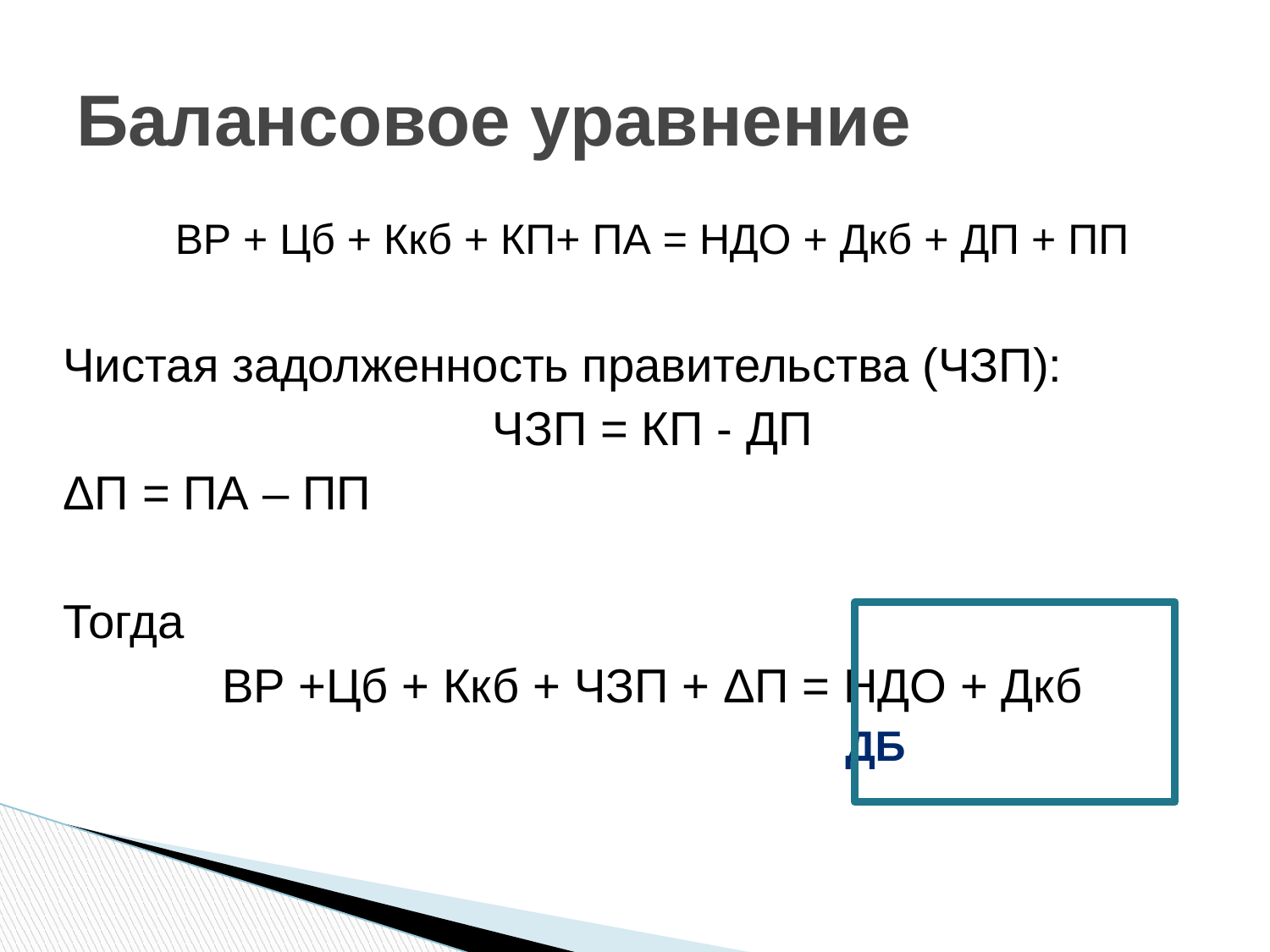

# Балансовое уравнение
ВР + Цб + Ккб + КП+ ПА = НДО + Дкб + ДП + ПП

Чистая задолженность правительства (ЧЗП):
ЧЗП = КП - ДП
ΔП = ПА – ПП

Тогда
ВР +Цб + Ккб + ЧЗП + ΔП = НДО + Дкб
                                                                  ДБ